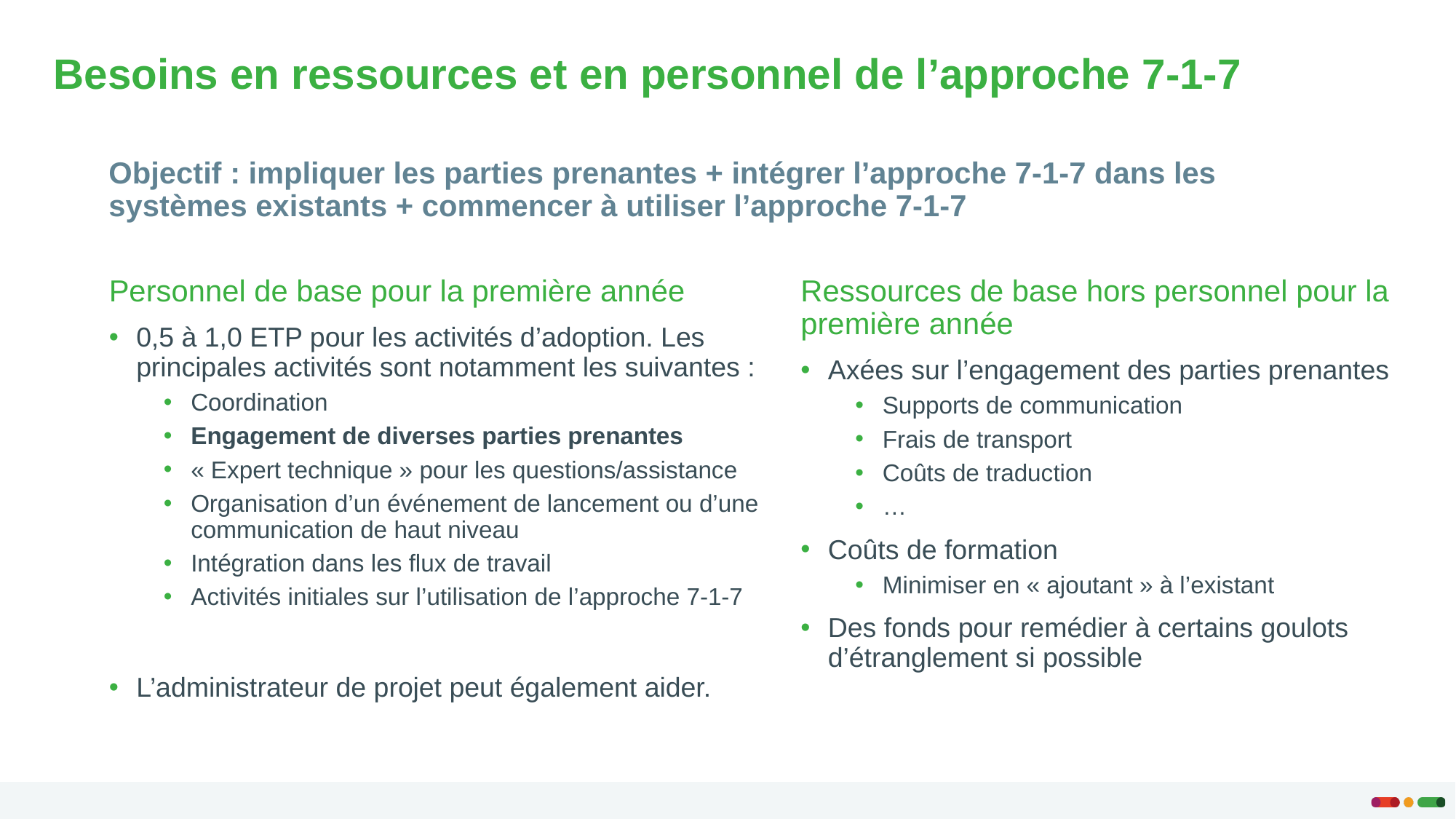

# Besoins en ressources et en personnel de l’approche 7-1-7
Objectif : impliquer les parties prenantes + intégrer l’approche 7-1-7 dans les systèmes existants + commencer à utiliser l’approche 7-1-7
Personnel de base pour la première année
0,5 à 1,0 ETP pour les activités d’adoption. Les principales activités sont notamment les suivantes :
Coordination
Engagement de diverses parties prenantes
« Expert technique » pour les questions/assistance
Organisation d’un événement de lancement ou d’une communication de haut niveau
Intégration dans les flux de travail
Activités initiales sur l’utilisation de l’approche 7-1-7

L’administrateur de projet peut également aider.

Ressources de base hors personnel pour la première année
Axées sur l’engagement des parties prenantes
Supports de communication
Frais de transport
Coûts de traduction
…
Coûts de formation
Minimiser en « ajoutant » à l’existant
Des fonds pour remédier à certains goulots d’étranglement si possible